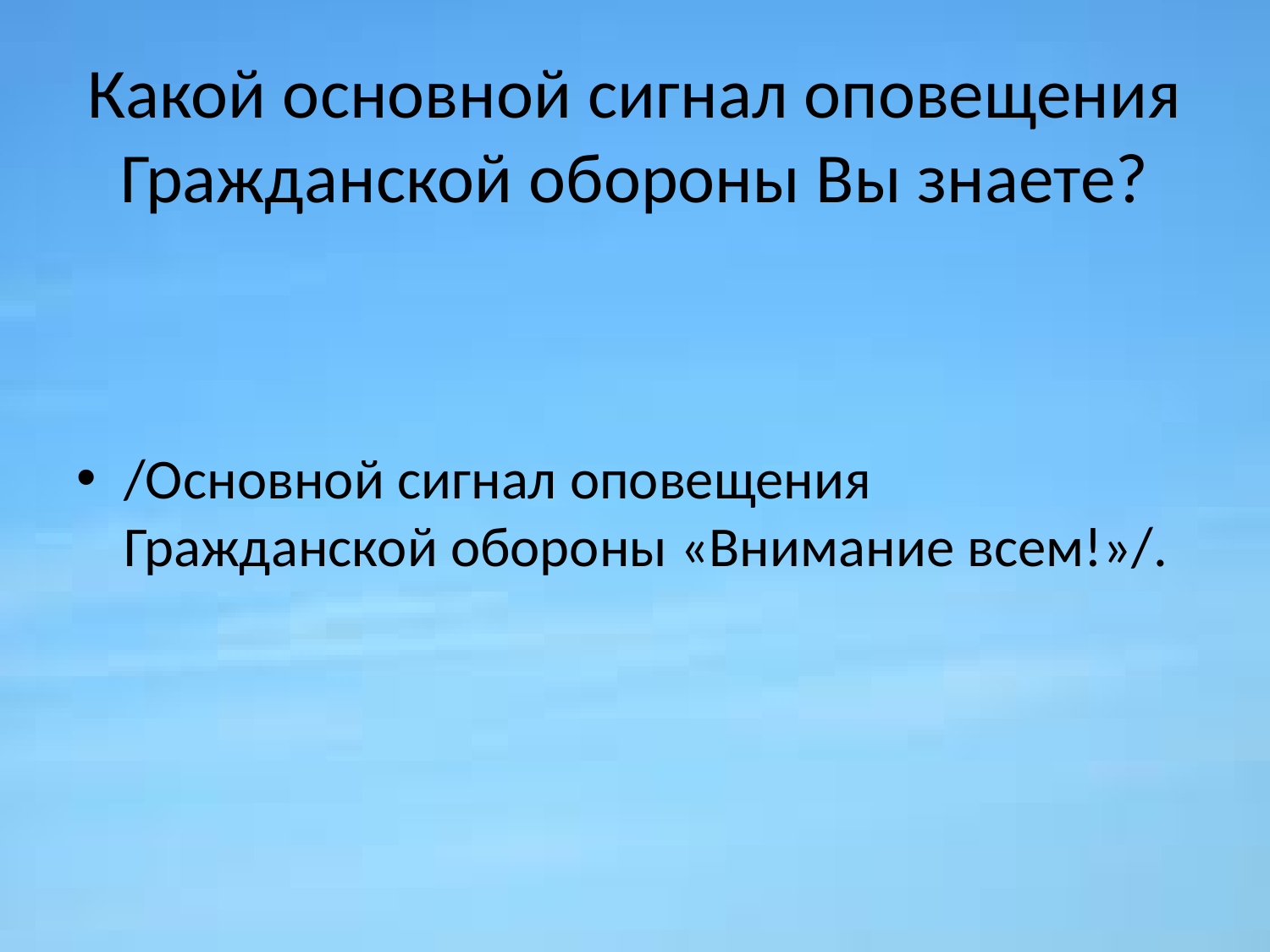

# Какой основной сигнал оповещения Гражданской обороны Вы знаете?
/Основной сигнал оповещения Гражданской обороны «Внимание всем!»/.